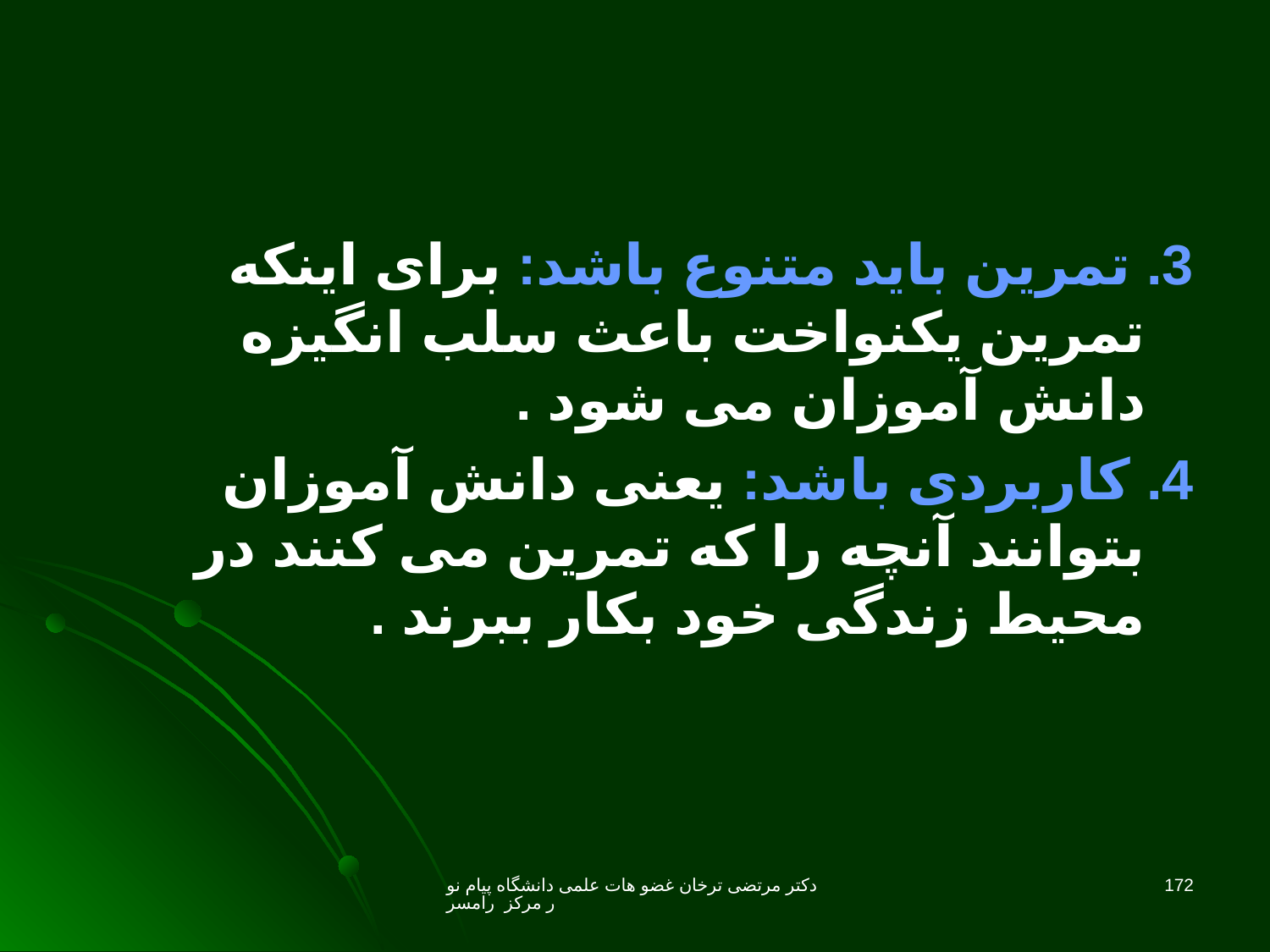

3. تمرین باید متنوع باشد: برای اینکه تمرین یکنواخت باعث سلب انگیزه دانش آموزان می شود .
4. کاربردی باشد: یعنی دانش آموزان بتوانند آنچه را که تمرین می کنند در محیط زندگی خود بکار ببرند .
دکتر مرتضی ترخان غضو هات علمی دانشگاه پیام نور مرکز رامسر
172